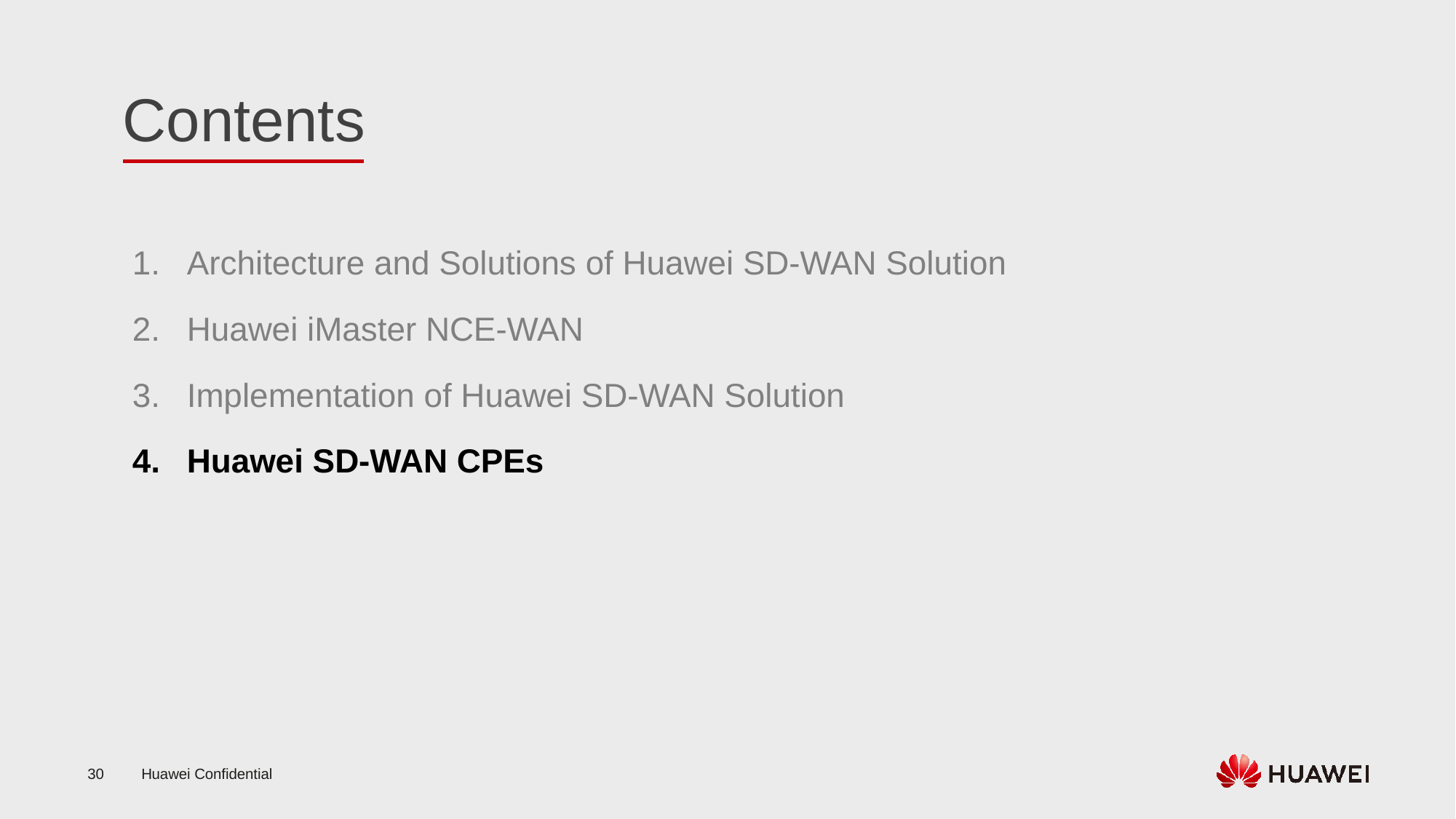

Architecture and Solutions of Huawei SD-WAN Solution
Huawei iMaster NCE-WAN
Implementation of Huawei SD-WAN Solution
Huawei SD-WAN CPEs